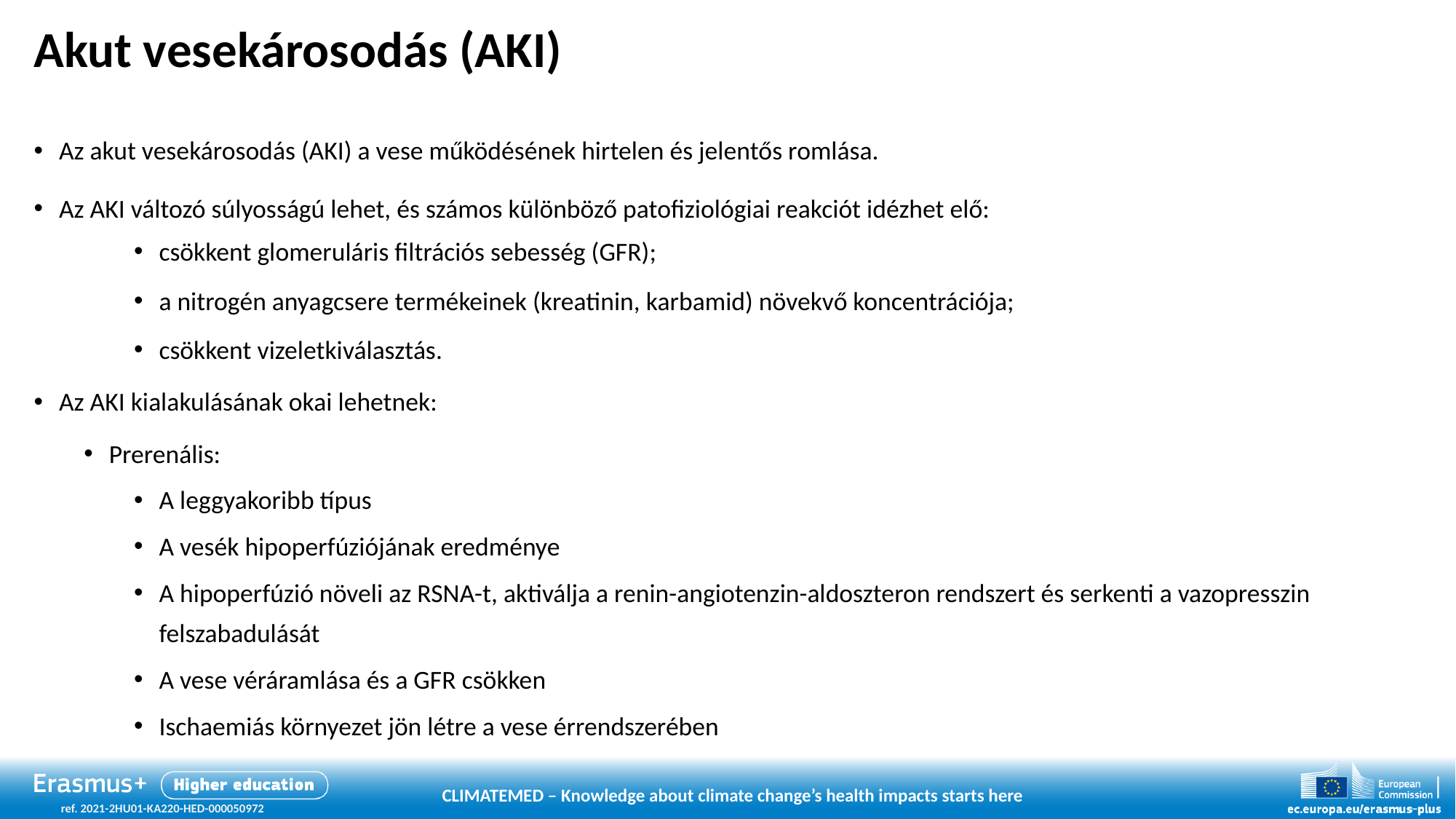

# Akut vesekárosodás (AKI)
Az akut vesekárosodás (AKI) a vese működésének hirtelen és jelentős romlása.
Az AKI változó súlyosságú lehet, és számos különböző patofiziológiai reakciót idézhet elő:
csökkent glomeruláris filtrációs sebesség (GFR);
a nitrogén anyagcsere termékeinek (kreatinin, karbamid) növekvő koncentrációja;
csökkent vizeletkiválasztás.
Az AKI kialakulásának okai lehetnek:
Prerenális:
A leggyakoribb típus
A vesék hipoperfúziójának eredménye
A hipoperfúzió növeli az RSNA-t, aktiválja a renin-angiotenzin-aldoszteron rendszert és serkenti a vazopresszin felszabadulását
A vese véráramlása és a GFR csökken
Ischaemiás környezet jön létre a vese érrendszerében